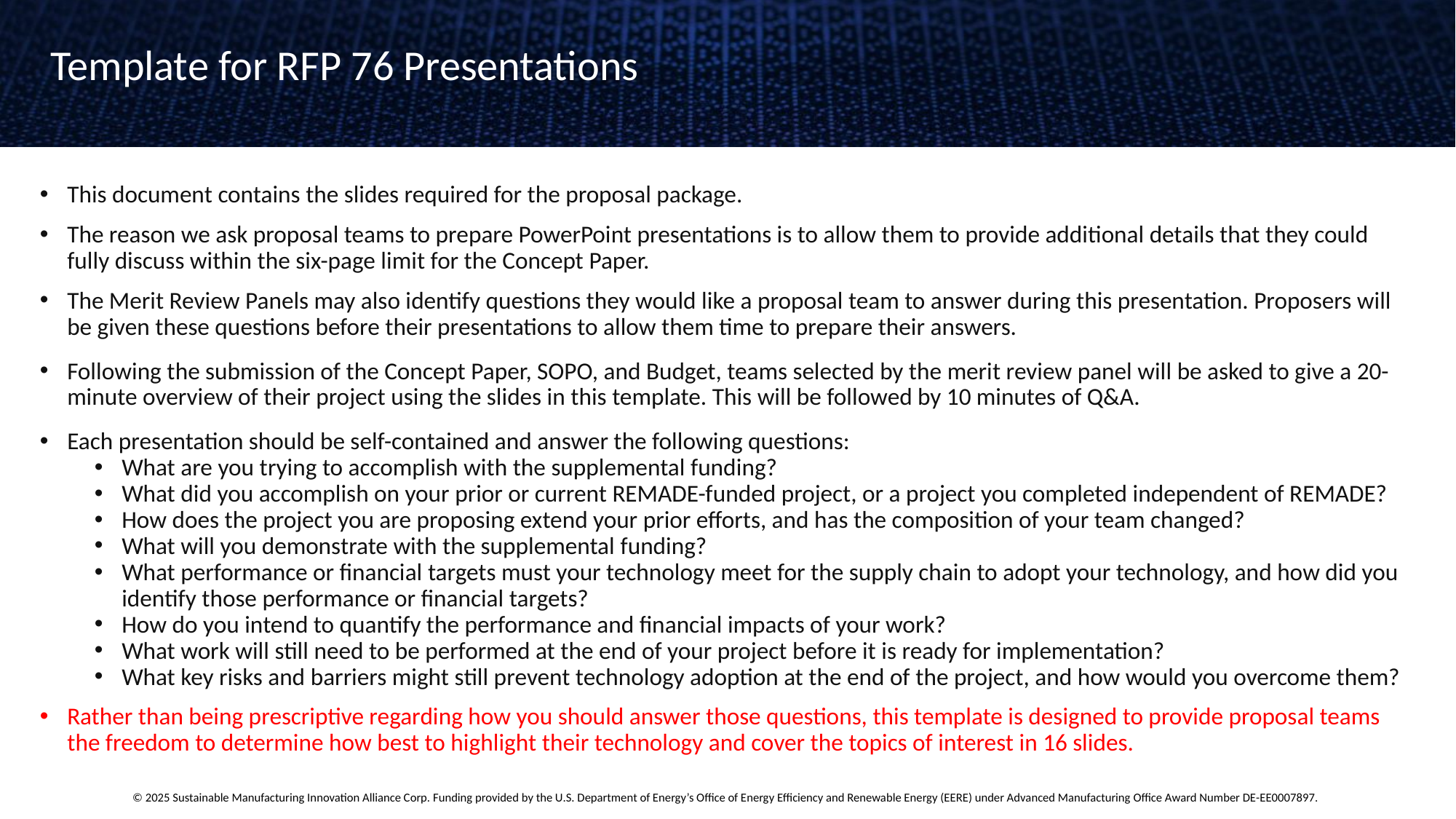

Template for RFP 76 Presentations
This document contains the slides required for the proposal package.
The reason we ask proposal teams to prepare PowerPoint presentations is to allow them to provide additional details that they could fully discuss within the six-page limit for the Concept Paper.
The Merit Review Panels may also identify questions they would like a proposal team to answer during this presentation. Proposers will be given these questions before their presentations to allow them time to prepare their answers.
Following the submission of the Concept Paper, SOPO, and Budget, teams selected by the merit review panel will be asked to give a 20-minute overview of their project using the slides in this template. This will be followed by 10 minutes of Q&A.
Each presentation should be self-contained and answer the following questions:
What are you trying to accomplish with the supplemental funding?
What did you accomplish on your prior or current REMADE-funded project, or a project you completed independent of REMADE?
How does the project you are proposing extend your prior efforts, and has the composition of your team changed?
What will you demonstrate with the supplemental funding?
What performance or financial targets must your technology meet for the supply chain to adopt your technology, and how did you identify those performance or financial targets?
How do you intend to quantify the performance and financial impacts of your work?
What work will still need to be performed at the end of your project before it is ready for implementation?
What key risks and barriers might still prevent technology adoption at the end of the project, and how would you overcome them?
Rather than being prescriptive regarding how you should answer those questions, this template is designed to provide proposal teams the freedom to determine how best to highlight their technology and cover the topics of interest in 16 slides.